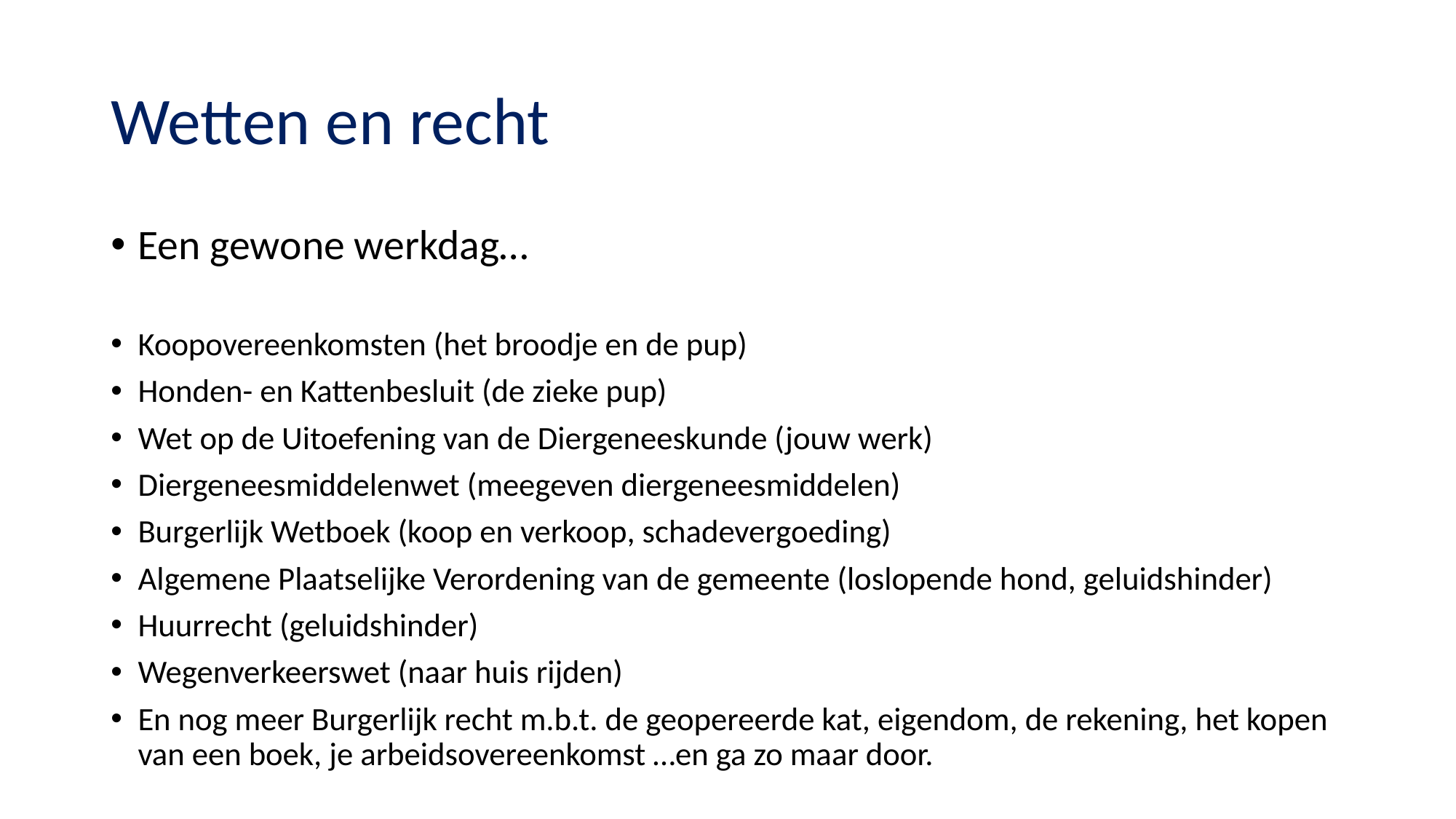

# Wetten en recht
Een gewone werkdag…

Koopovereenkomsten (het broodje en de pup)
Honden- en Kattenbesluit (de zieke pup)
Wet op de Uitoefening van de Diergeneeskunde (jouw werk)
Diergeneesmiddelenwet (meegeven diergeneesmiddelen)
Burgerlijk Wetboek (koop en verkoop, schadevergoeding)
Algemene Plaatselijke Verordening van de gemeente (loslopende hond, geluidshinder)
Huurrecht (geluidshinder)
Wegenverkeerswet (naar huis rijden)
En nog meer Burgerlijk recht m.b.t. de geopereerde kat, eigendom, de rekening, het kopen van een boek, je arbeidsovereenkomst …en ga zo maar door.